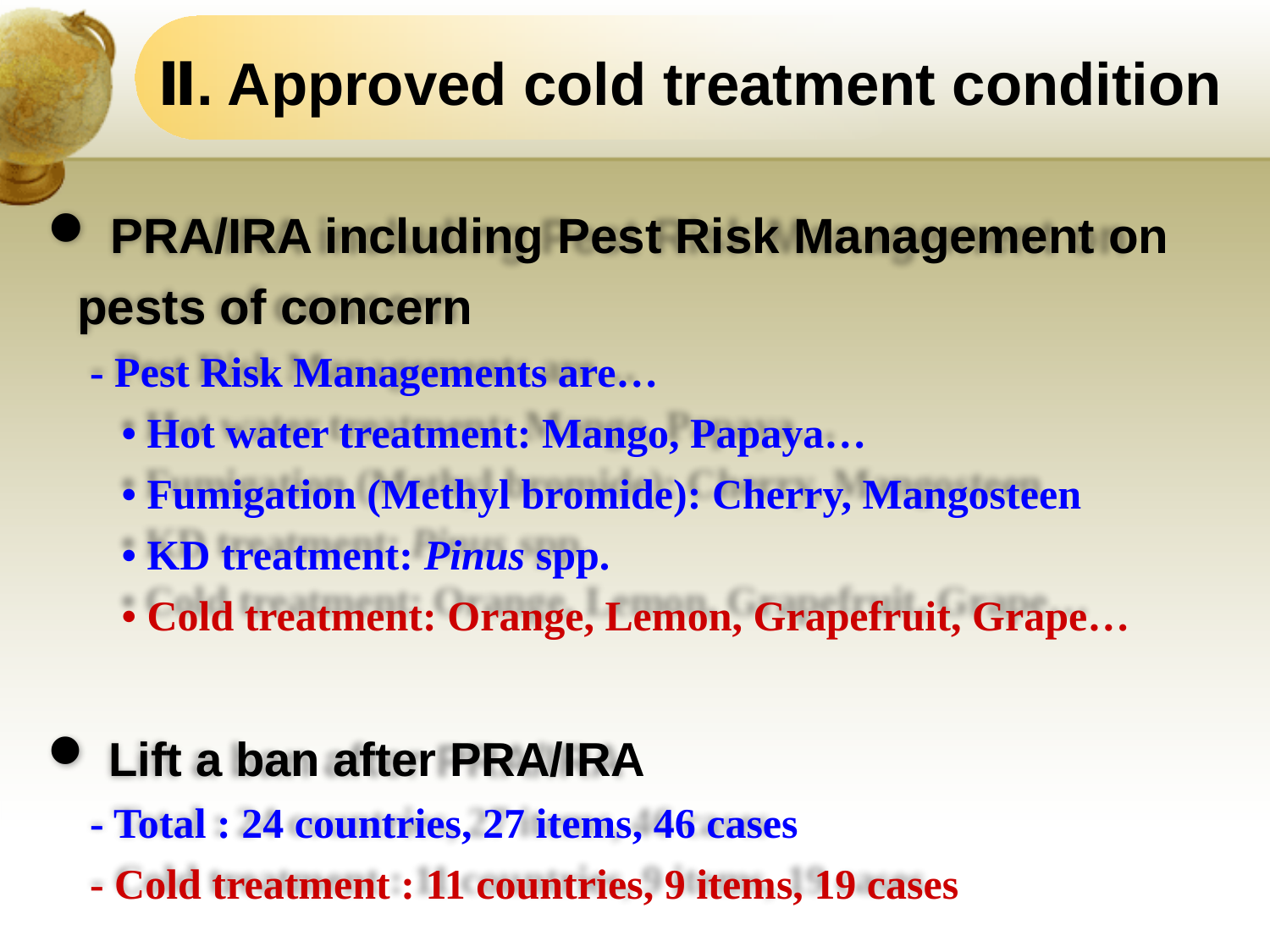

Ⅱ. Approved cold treatment condition
 PRA/IRA including Pest Risk Management on pests of concern
    - Pest Risk Managements are…
       • Hot water treatment: Mango, Papaya…
       • Fumigation (Methyl bromide): Cherry, Mangosteen
       • KD treatment: Pinus spp.
       • Cold treatment: Orange, Lemon, Grapefruit, Grape…
 Lift a ban after PRA/IRA
    - Total : 24 countries, 27 items, 46 cases
    - Cold treatment : 11 countries, 9 items, 19 cases